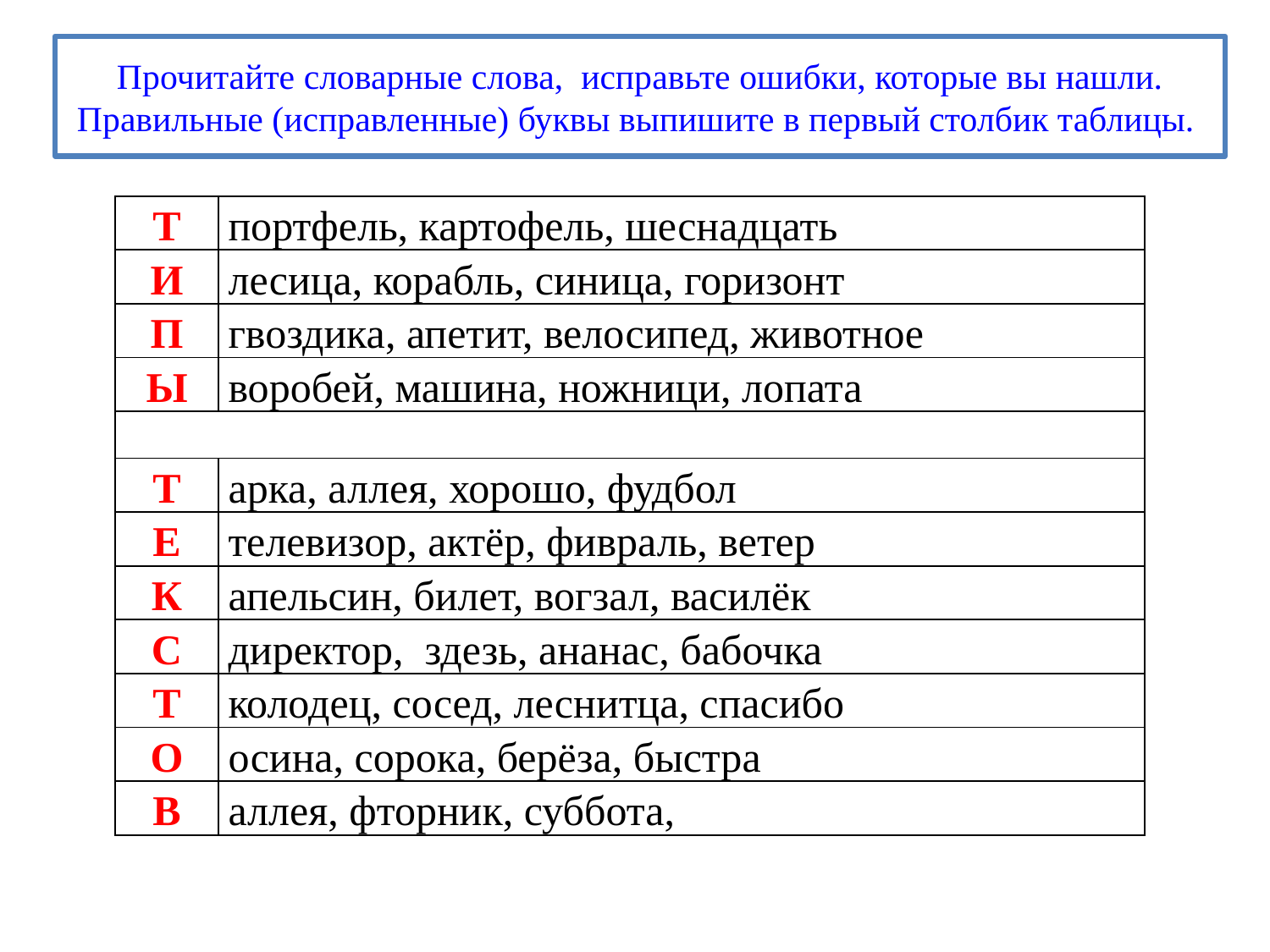

Прочитайте словарные слова,  исправьте ошибки, которые вы нашли. Правильные (исправленные) буквы выпишите в первый столбик таблицы.
| Т | портфель, картофель, шеснадцать |
| --- | --- |
| И | лесица, корабль, синица, горизонт |
| П | гвоздика, апетит, велосипед, животное |
| Ы | воробей, машина, ножници, лопата |
|  |  |
| Т | арка, аллея, хорошо, фудбол |
| Е | телевизор, актёр, фивраль, ветер |
| К | апельсин, билет, вогзал, василёк |
| С | директор, здезь, ананас, бабочка |
| Т | колодец, сосед, леснитца, спасибо |
| О | осина, сорока, берёза, быстра |
| В | аллея, фторник, суббота, |